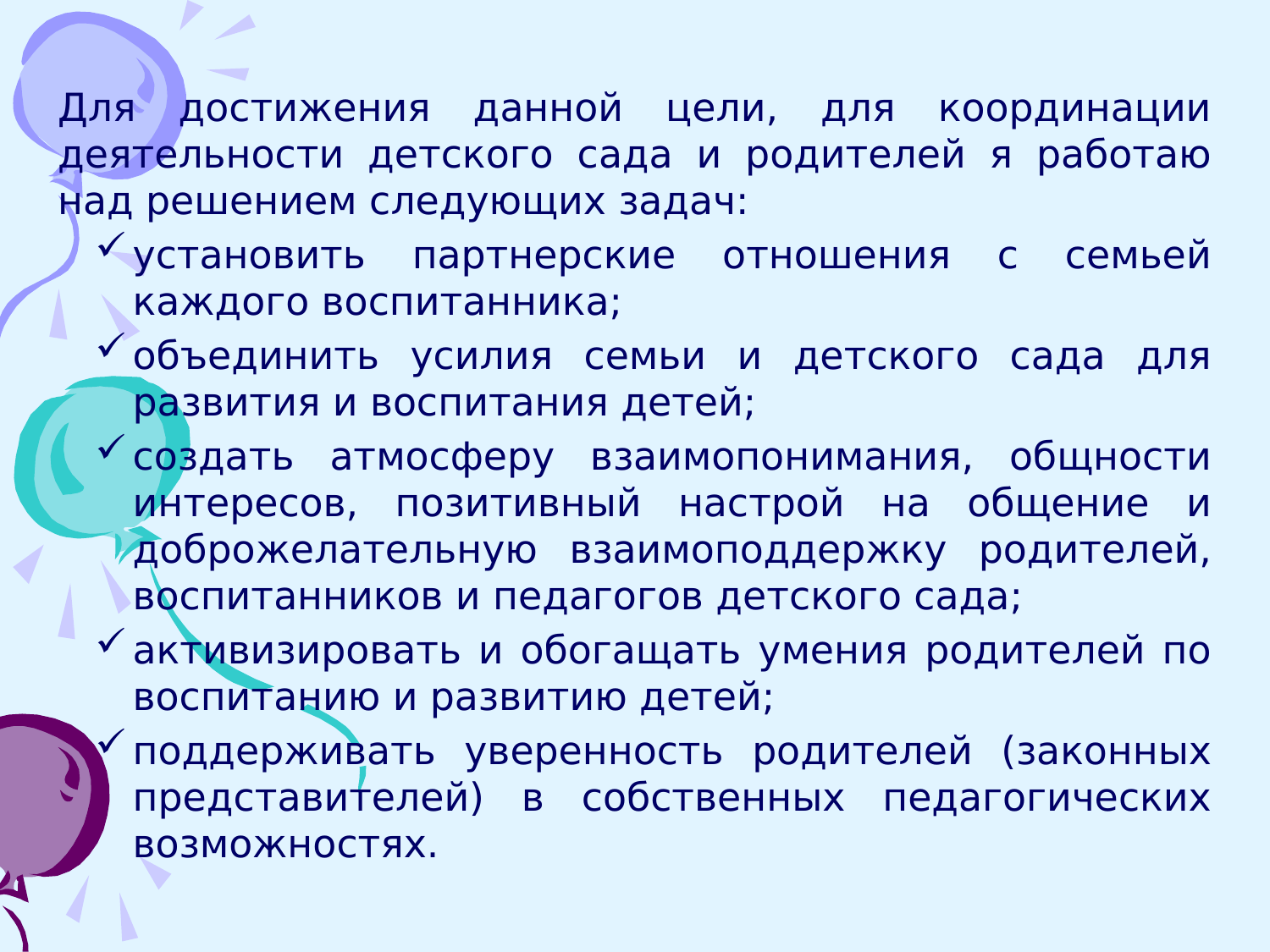

Для достижения данной цели, для координации деятельности детского сада и родителей я работаю над решением следующих задач:
установить партнерские отношения с семьей каждого воспитанника;
объединить усилия семьи и детского сада для развития и воспитания детей;
создать атмосферу взаимопонимания, общности интересов, позитивный настрой на общение и доброжелательную взаимоподдержку родителей, воспитанников и педагогов детского сада;
активизировать и обогащать умения родителей по воспитанию и развитию детей;
поддерживать уверенность родителей (законных представителей) в собственных педагогических возможностях.